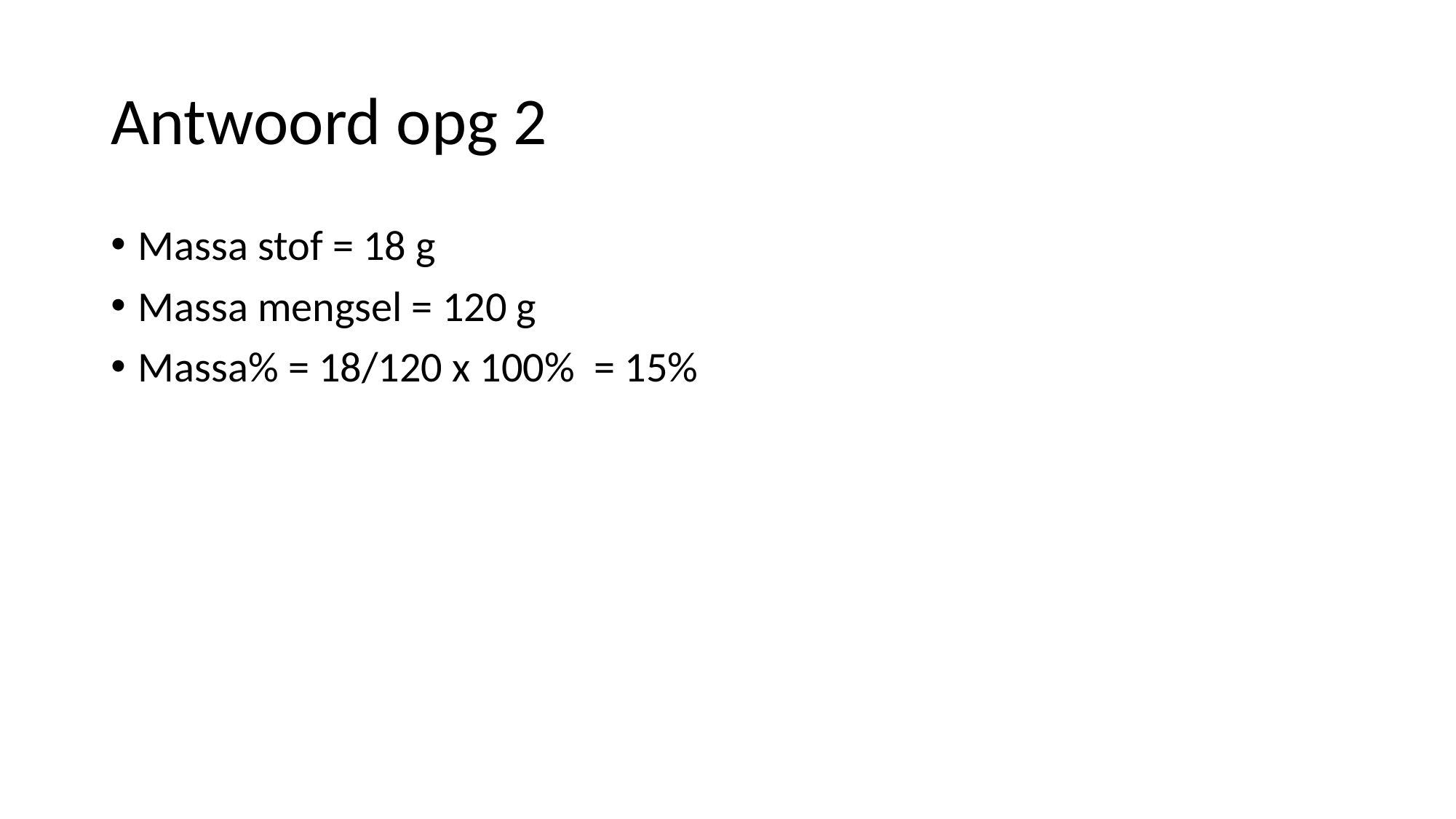

# Antwoord opg 2
Massa stof = 18 g
Massa mengsel = 120 g
Massa% = 18/120 x 100%  = 15%